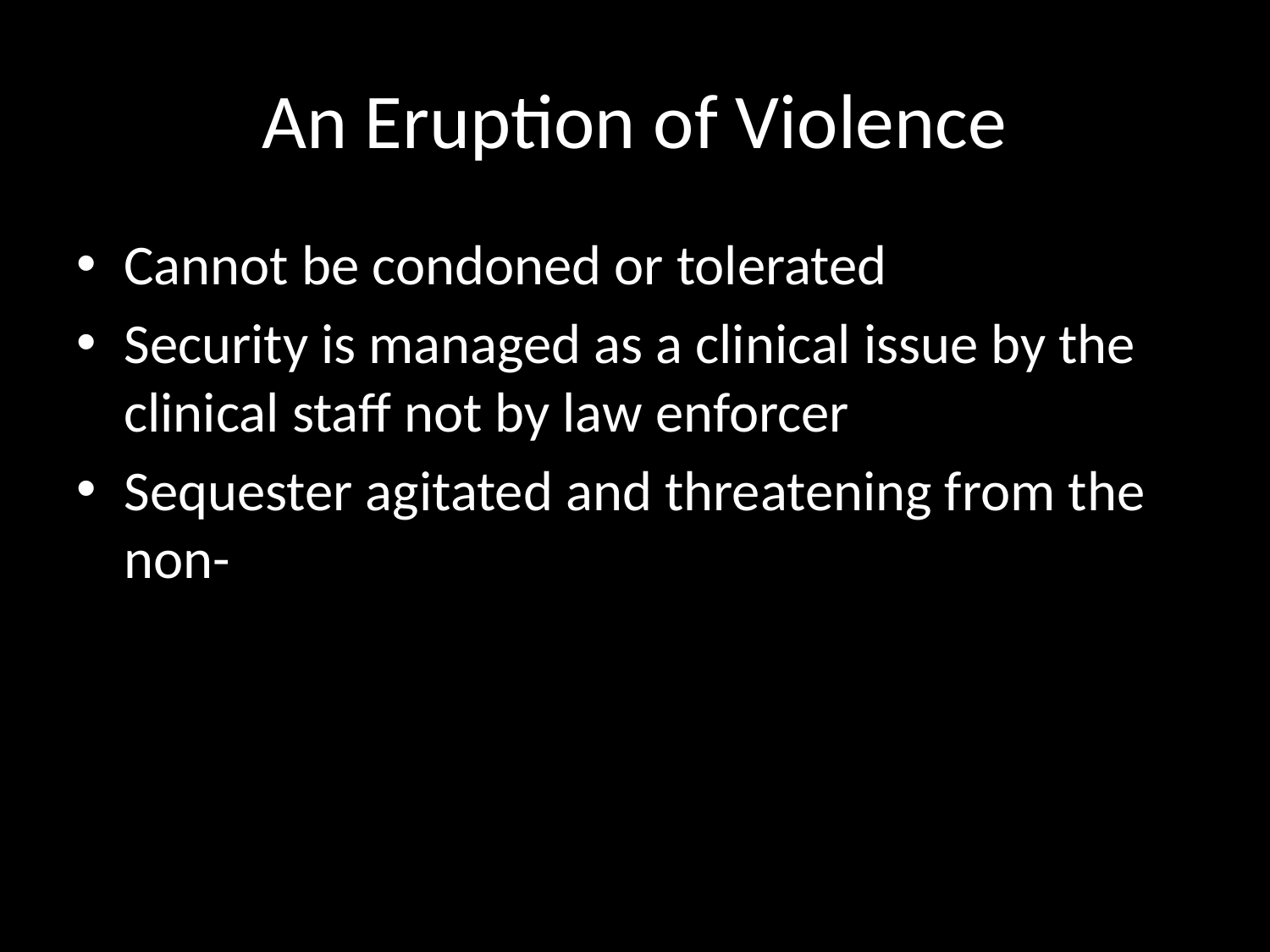

# An Eruption of Violence
Cannot be condoned or tolerated
Security is managed as a clinical issue by the clinical staff not by law enforcer
Sequester agitated and threatening from the non-